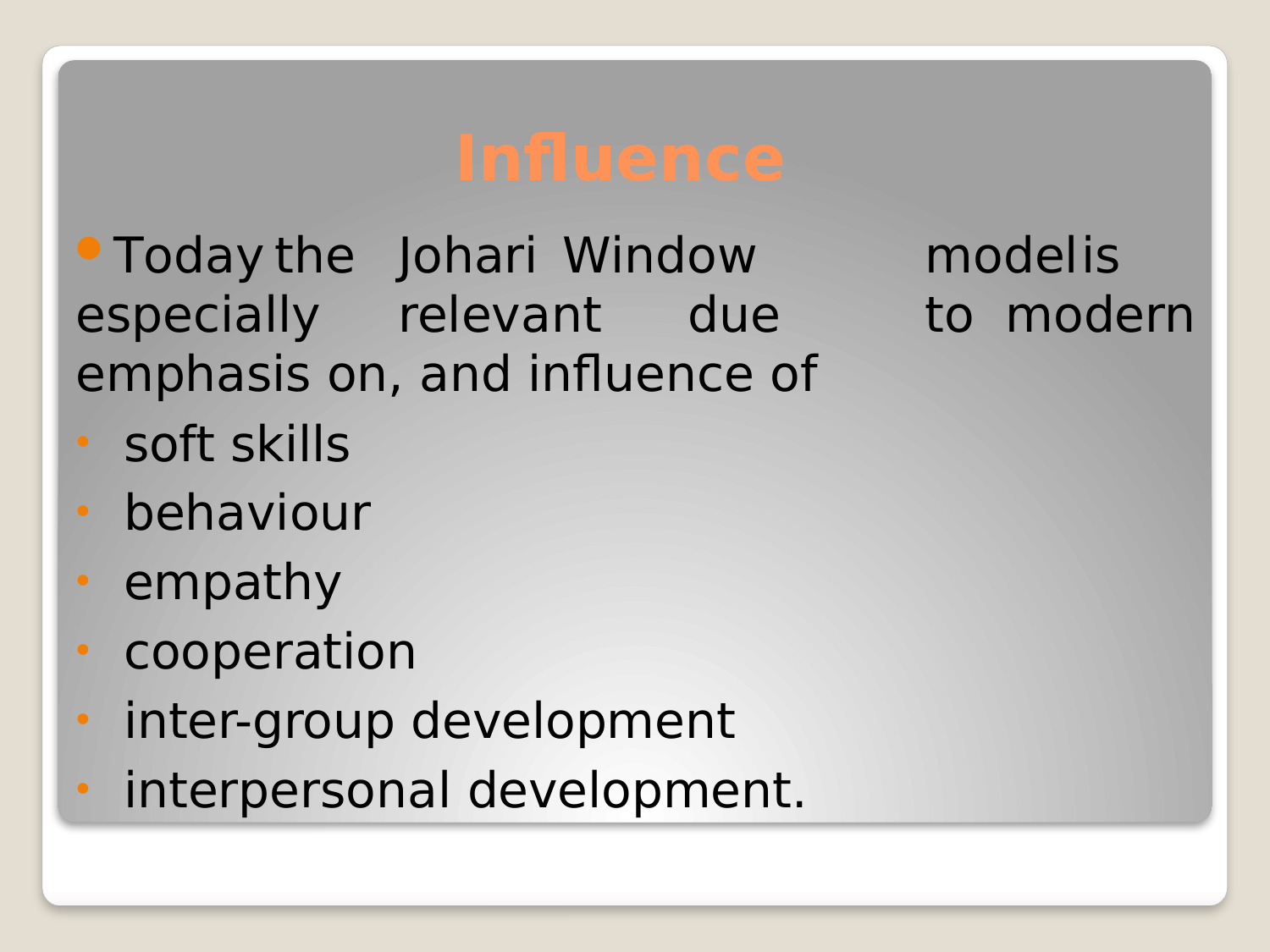

# Influence
Today	the	Johari	Window	model	is	especially	relevant	due	to  modern emphasis on, and influence of
soft skills
behaviour
empathy
cooperation
inter-group development
interpersonal development.